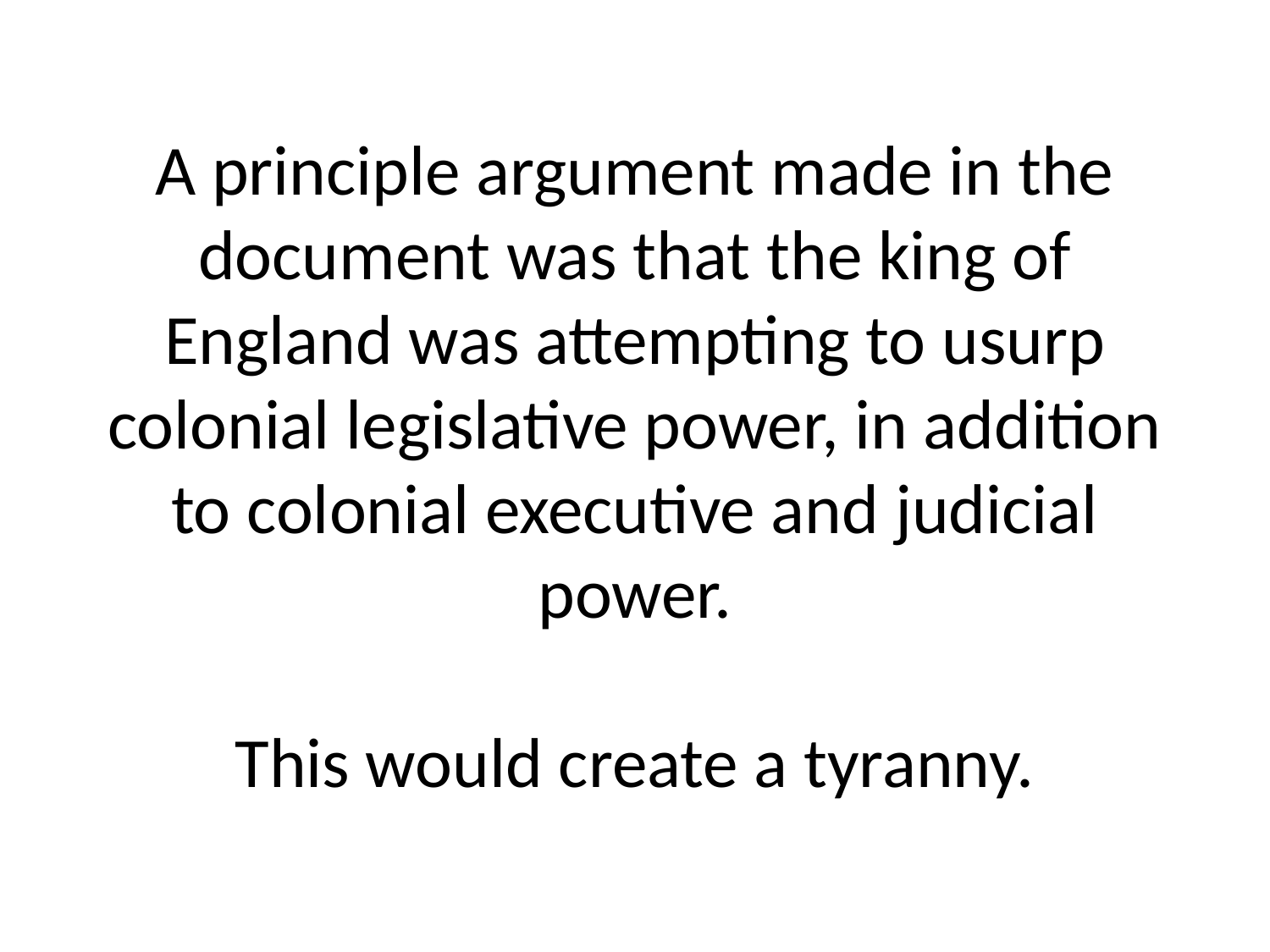

# A principle argument made in the document was that the king of England was attempting to usurp colonial legislative power, in addition to colonial executive and judicial power. This would create a tyranny.